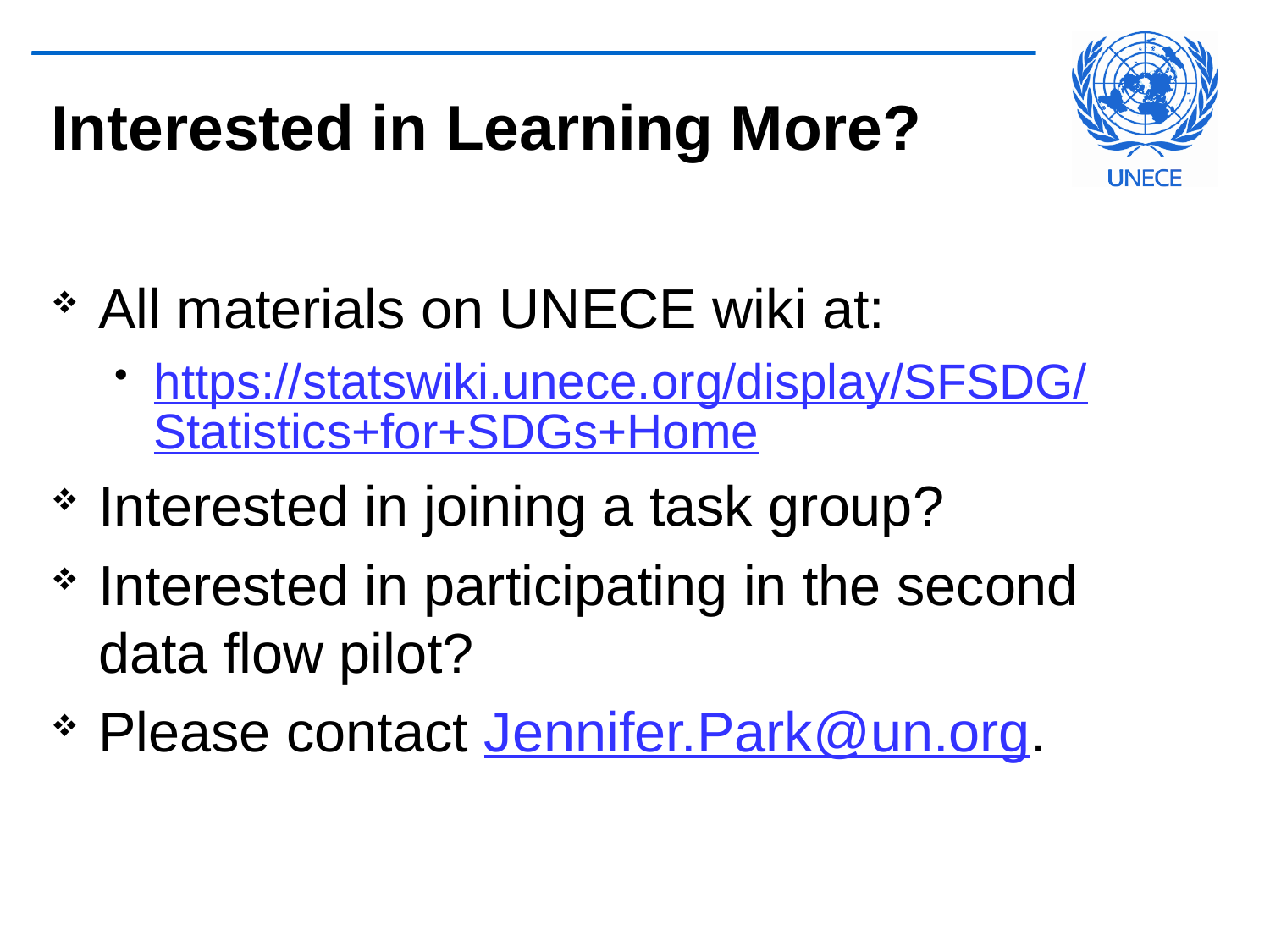

# Interested in Learning More?
All materials on UNECE wiki at:
https://statswiki.unece.org/display/SFSDG/Statistics+for+SDGs+Home
Interested in joining a task group?
Interested in participating in the second data flow pilot?
Please contact Jennifer.Park@un.org.